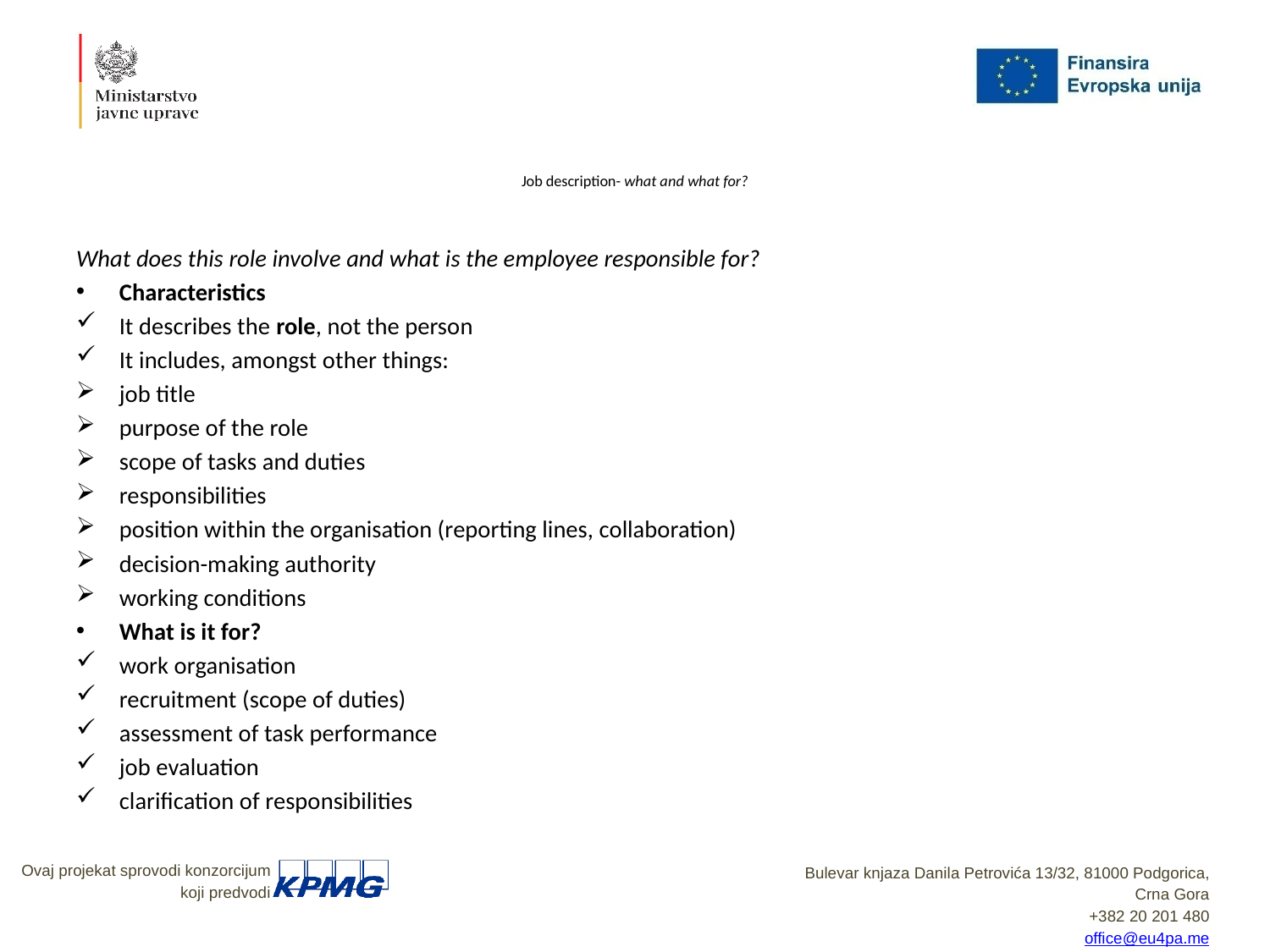

# Job description- what and what for?
What does this role involve and what is the employee responsible for?
Characteristics
It describes the role, not the person
It includes, amongst other things:
job title
purpose of the role
scope of tasks and duties
responsibilities
position within the organisation (reporting lines, collaboration)
decision-making authority
working conditions
What is it for?
work organisation
recruitment (scope of duties)
assessment of task performance
job evaluation
clarification of responsibilities